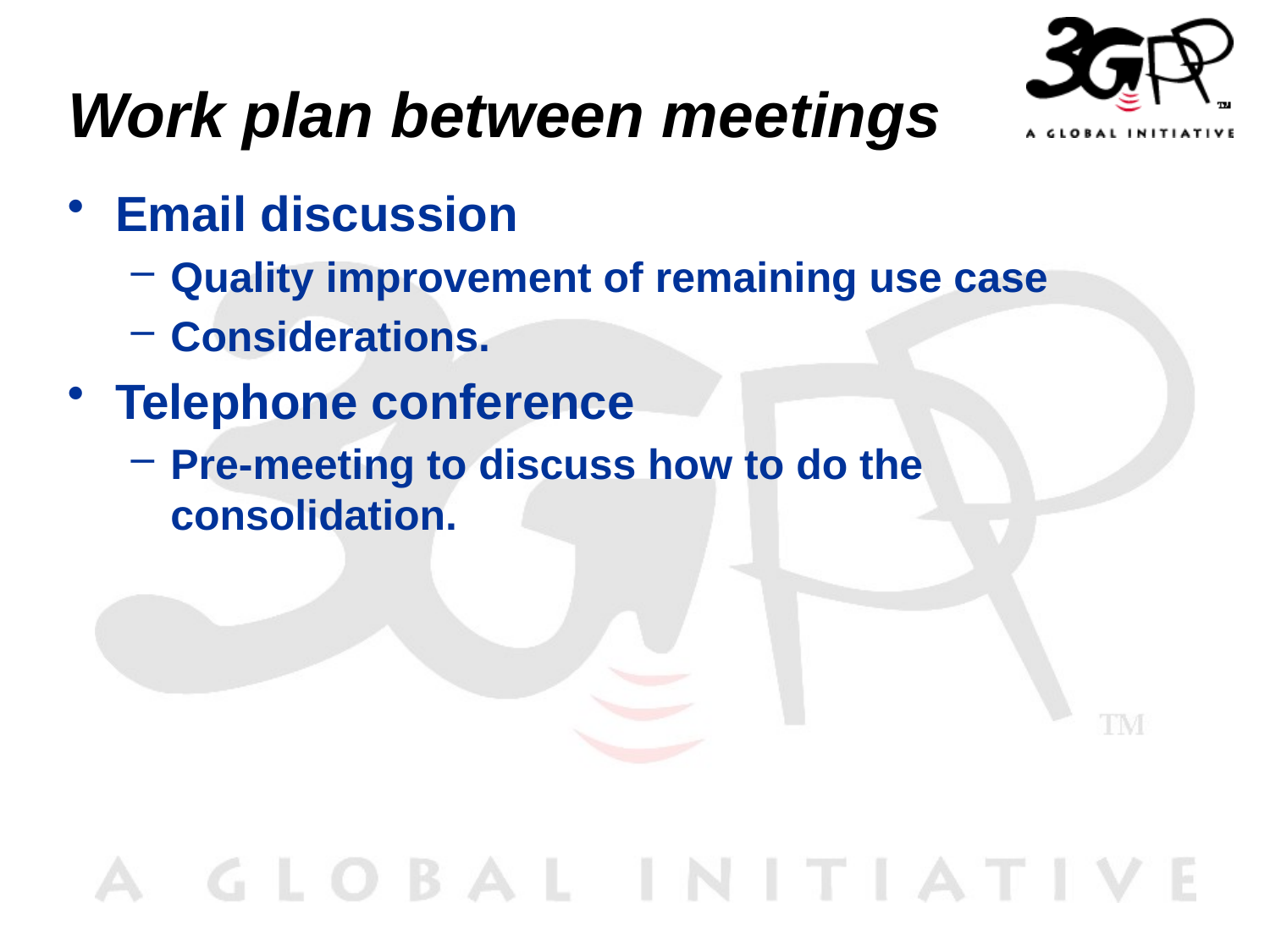

# Work plan between meetings
Email discussion
Quality improvement of remaining use case
Considerations.
Telephone conference
Pre-meeting to discuss how to do the consolidation.

4